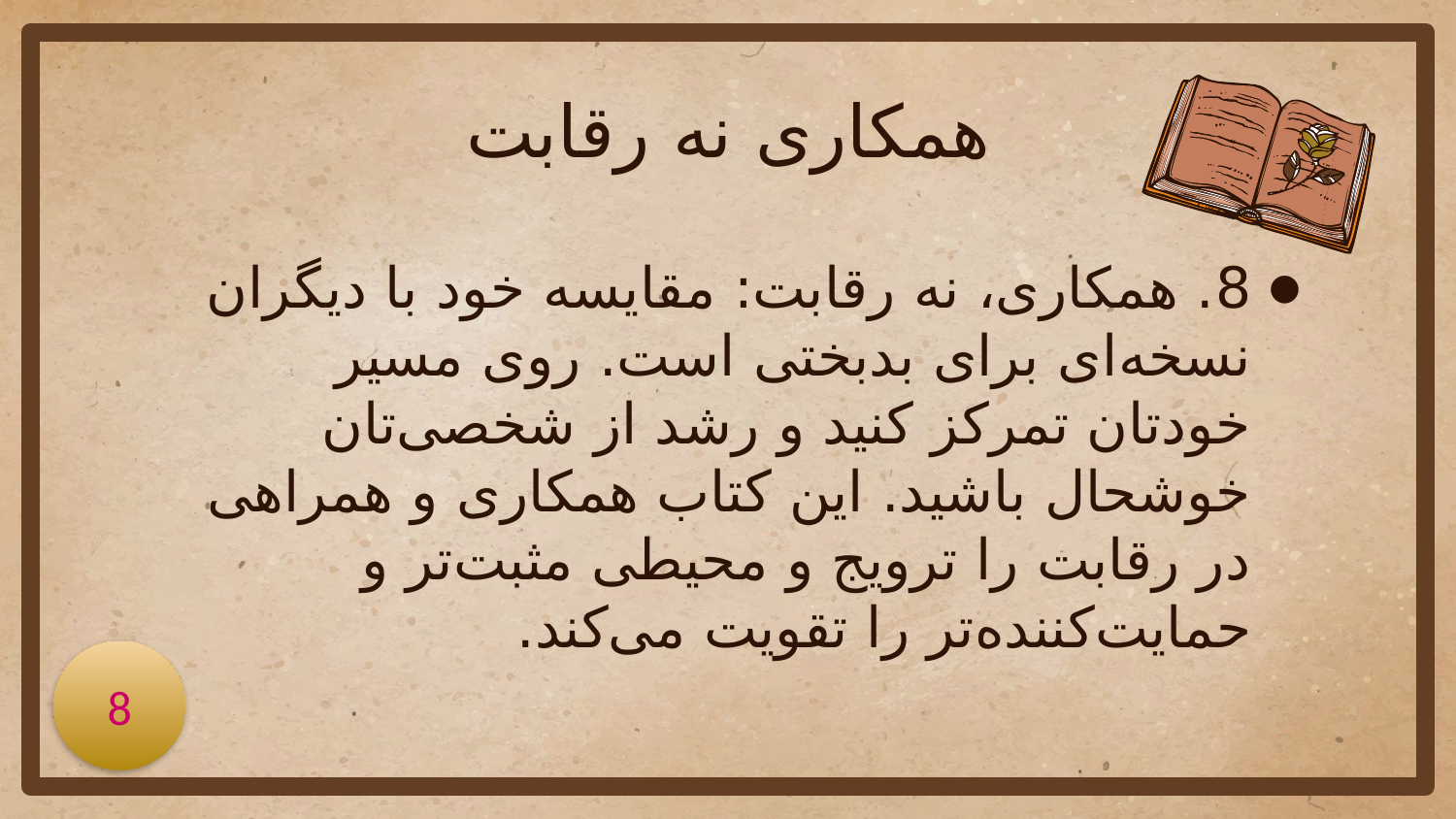

# همکاری نه رقابت
8. همکاری، نه رقابت: مقایسه خود با دیگران نسخه‌ای برای بدبختی است. روی مسیر خودتان تمرکز کنید و رشد از شخصی‌تان خوشحال باشید. این کتاب همکاری و همراهی در رقابت را ترویج و محیطی مثبت‌تر و حمایت‌کننده‌تر را تقویت می‌کند.
8